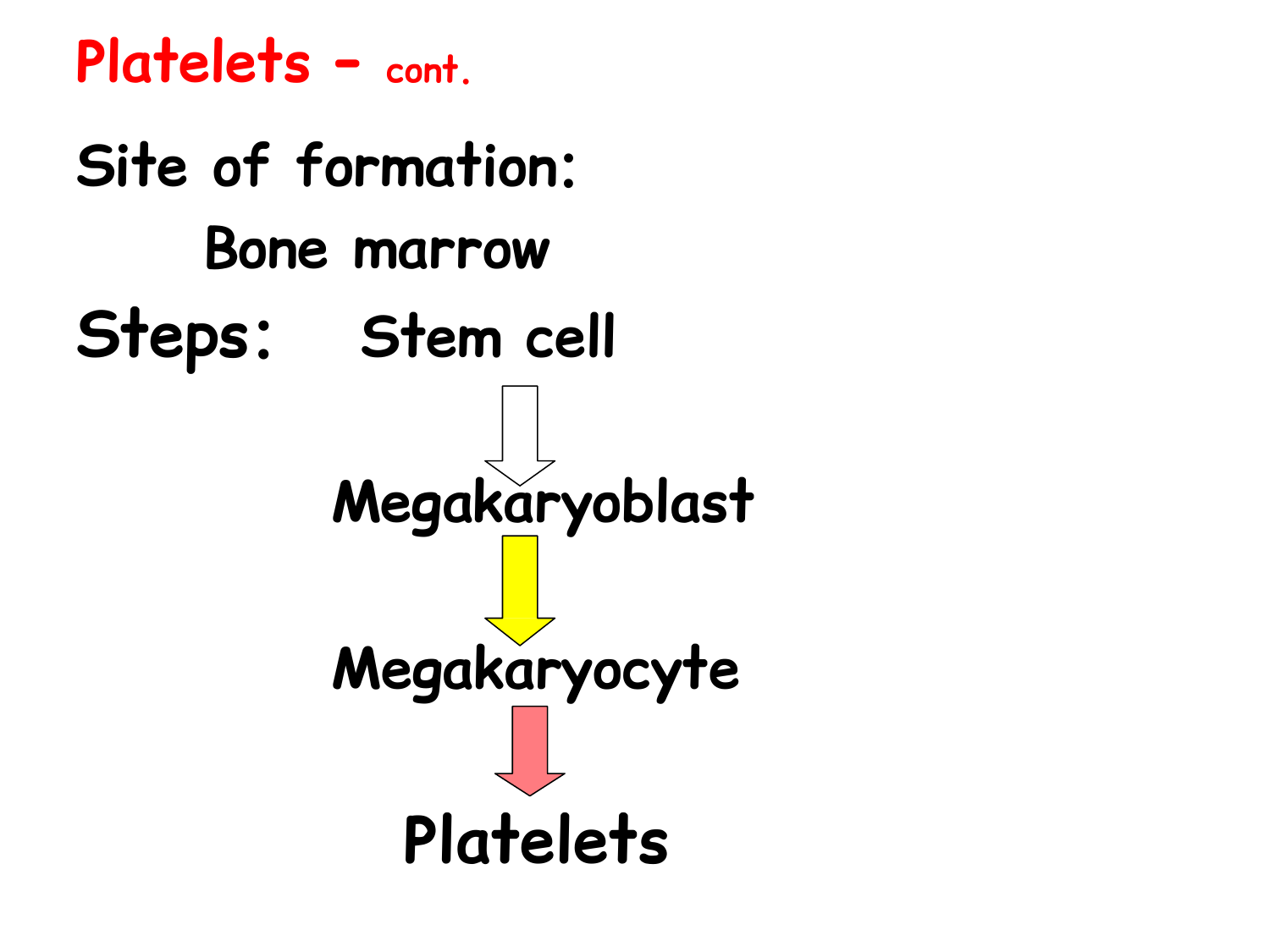

Platelets –
cont.
Site of formation:
Bone marrow
Steps:
Stem cell

Megakaryoblast

Megakaryocyte

Platelets